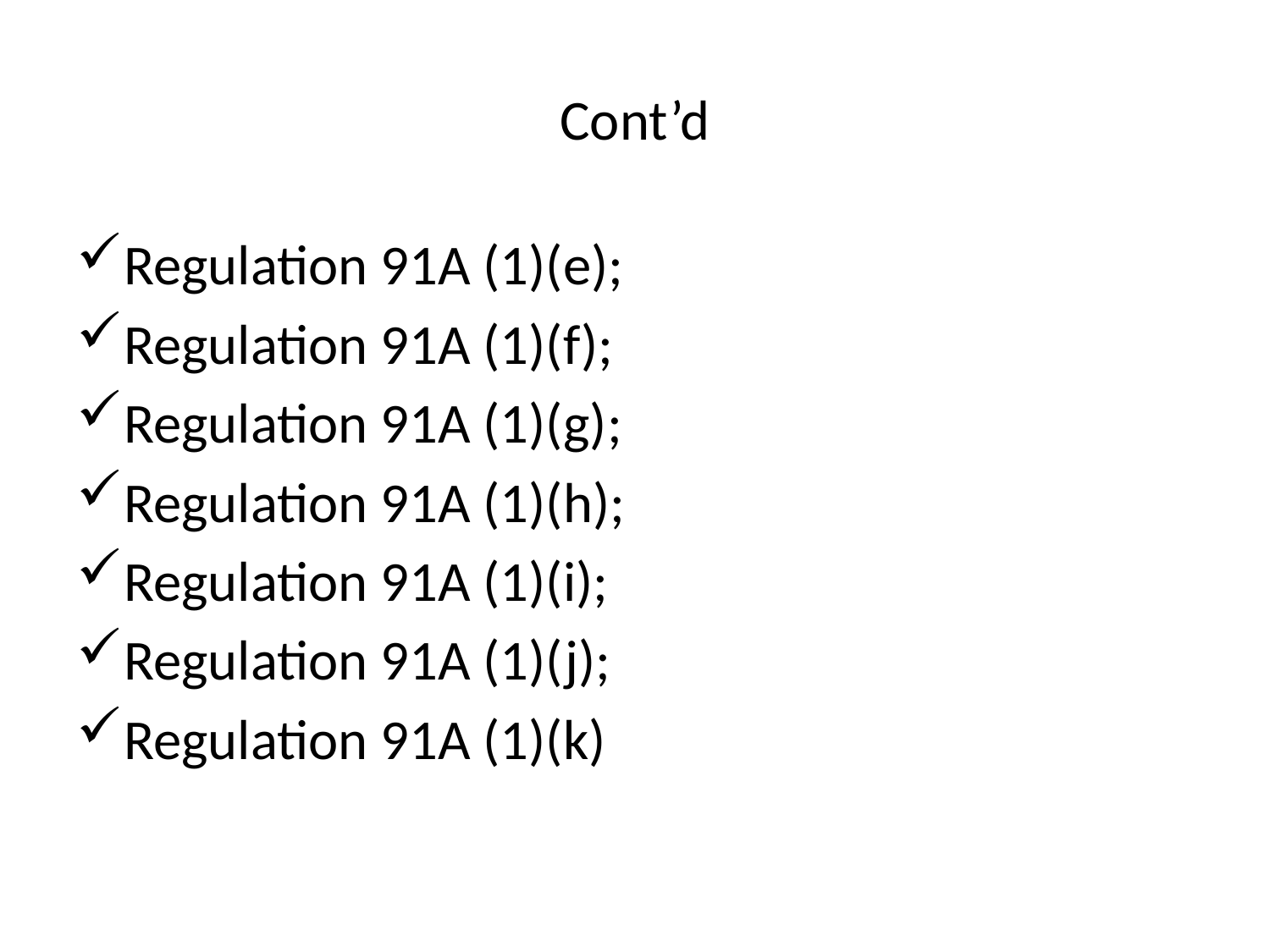

# Cont’d
Regulation 91A (1)(e);
Regulation 91A (1)(f);
Regulation 91A (1)(g);
Regulation 91A (1)(h);
Regulation 91A (1)(i);
Regulation 91A (1)(j);
Regulation 91A (1)(k)